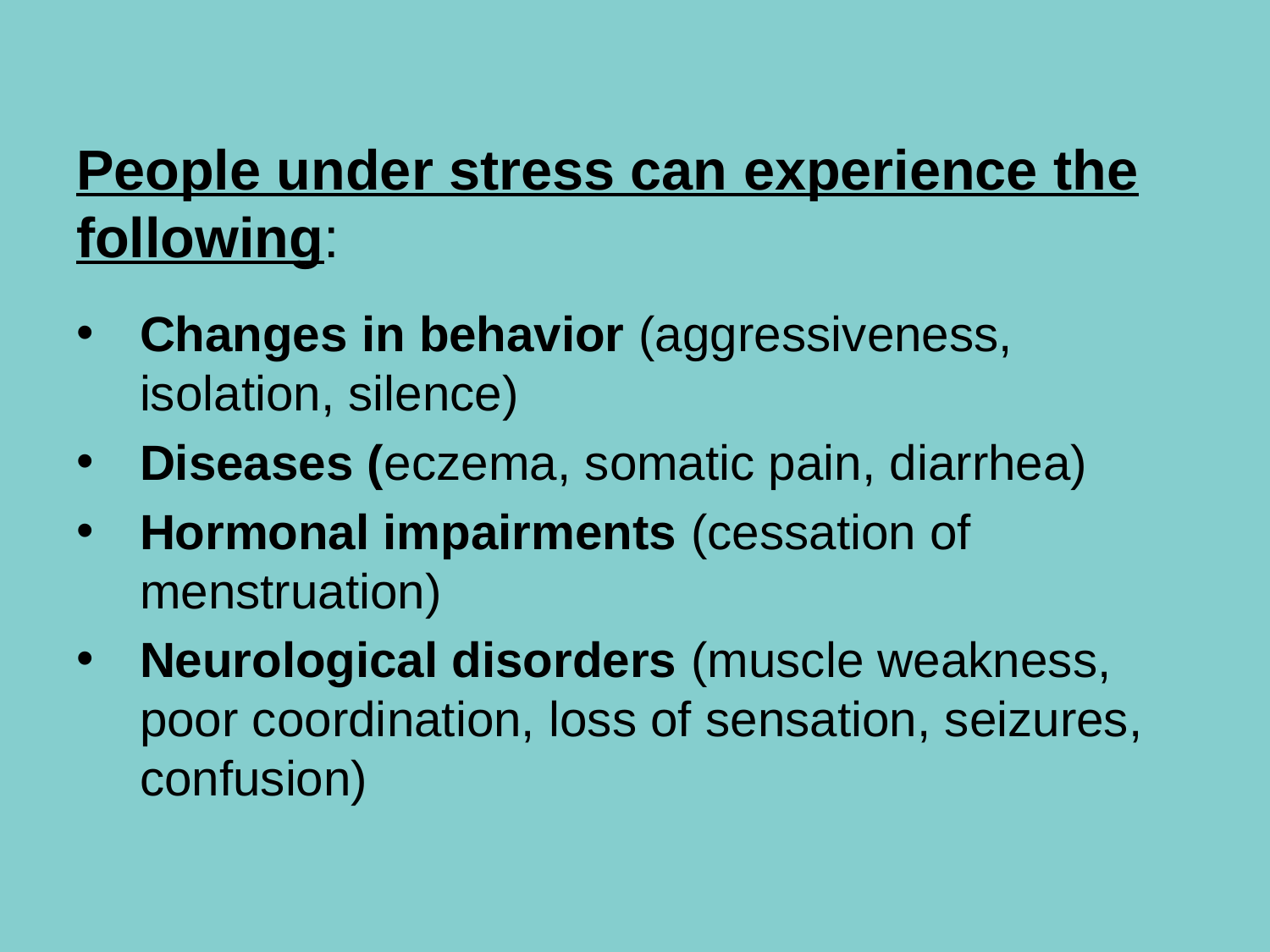

# People under stress can experience the following:
Changes in behavior (aggressiveness, isolation, silence)
Diseases (eczema, somatic pain, diarrhea)
Hormonal impairments (cessation of menstruation)
Neurological disorders (muscle weakness, poor coordination, loss of sensation, seizures, confusion)